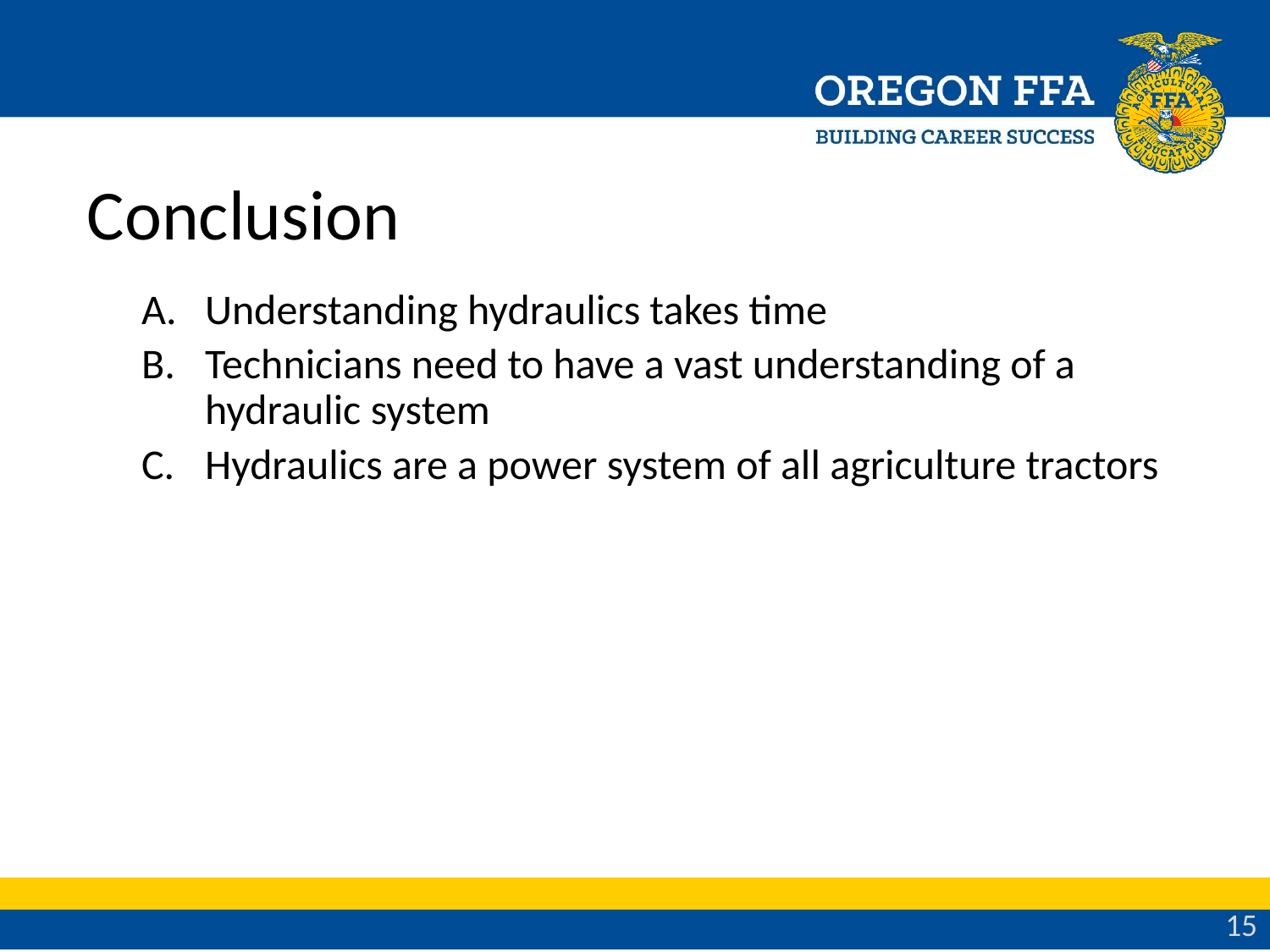

Conclusion
# Understanding hydraulics takes time
Technicians need to have a vast understanding of a hydraulic system
Hydraulics are a power system of all agriculture tractors
15